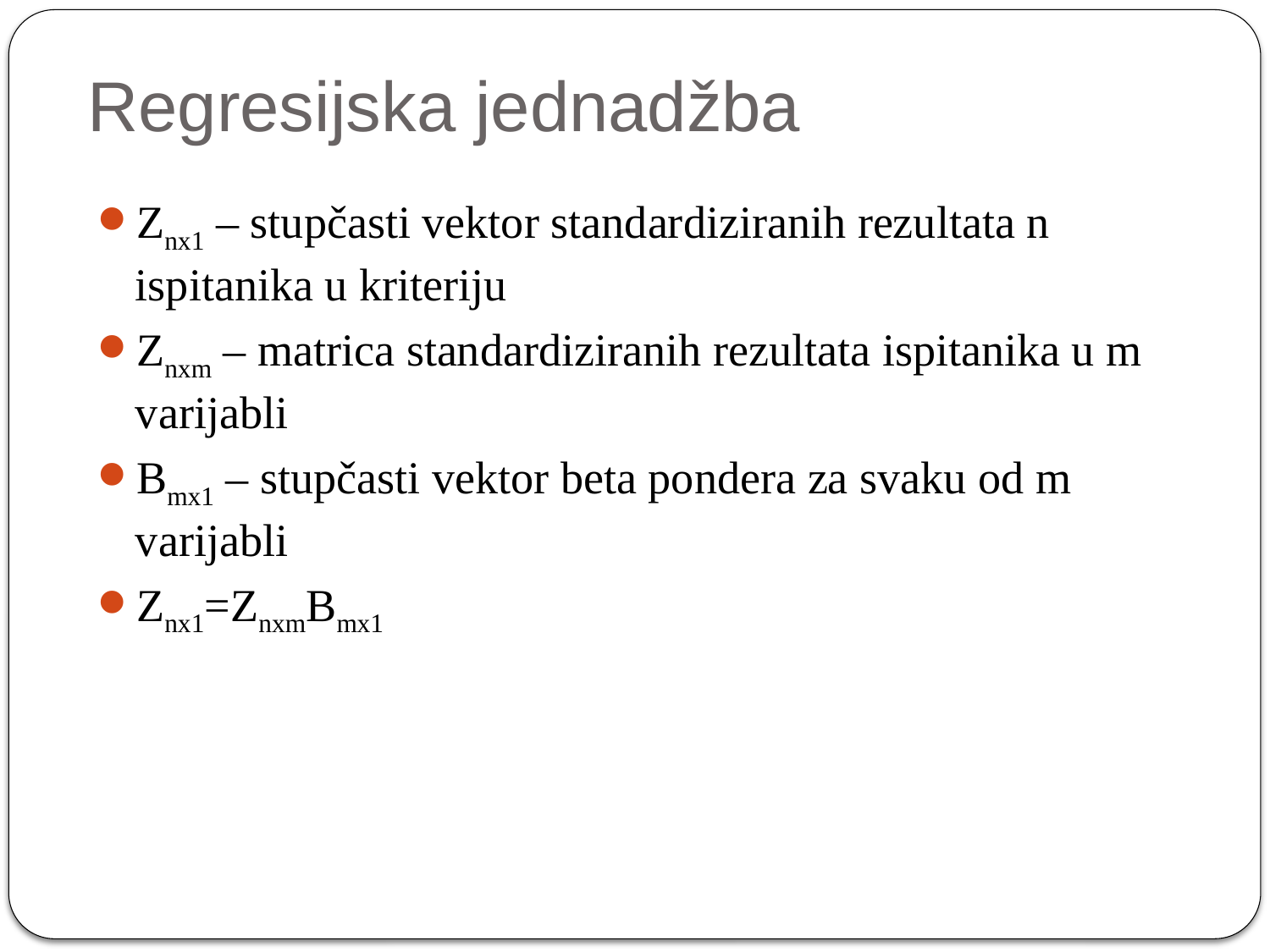

# Regresijska jednadžba
Znx1 – stupčasti vektor standardiziranih rezultata n ispitanika u kriteriju
Znxm – matrica standardiziranih rezultata ispitanika u m varijabli
Bmx1 – stupčasti vektor beta pondera za svaku od m varijabli
Znx1=ZnxmBmx1